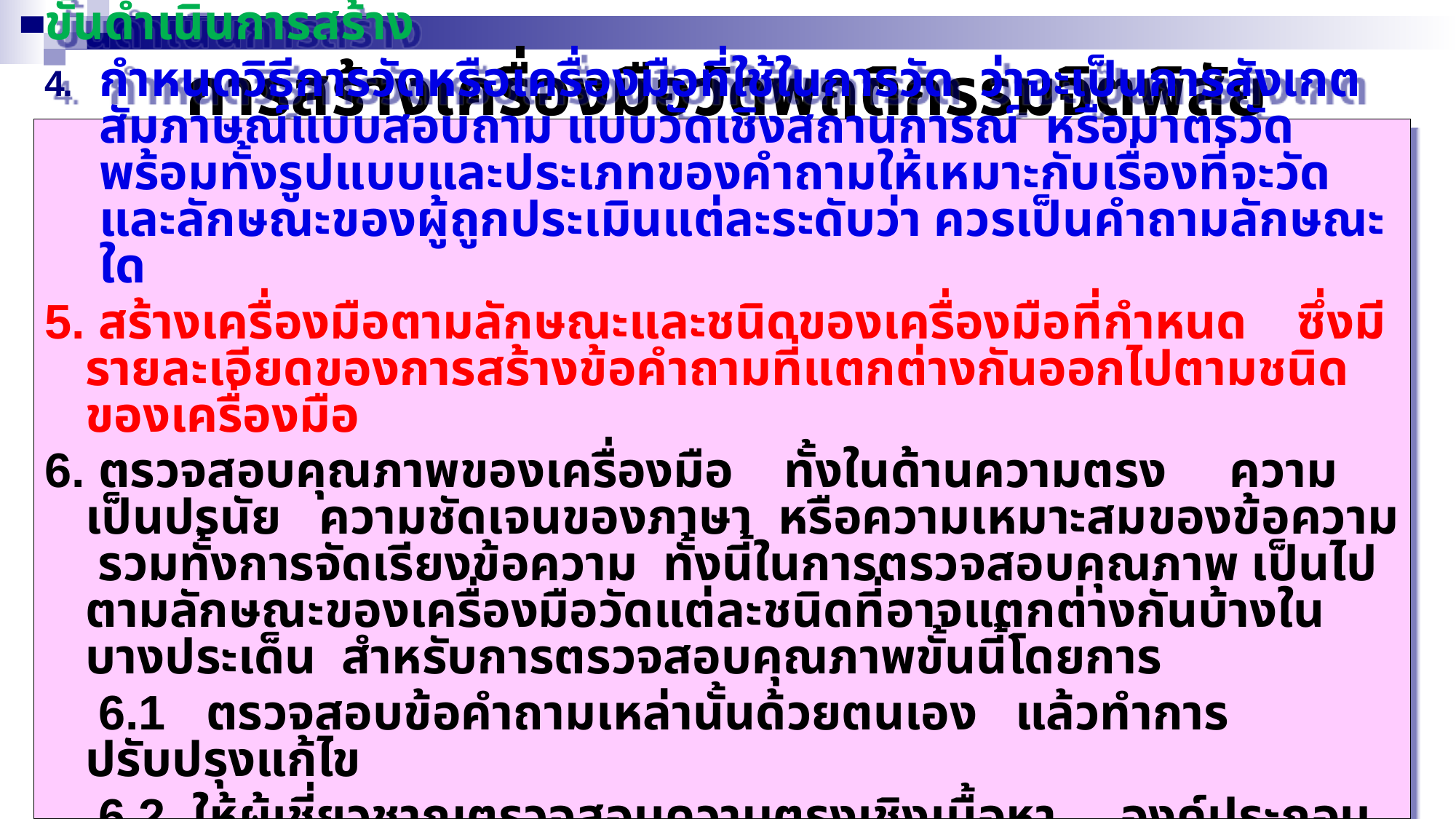

# การสร้างเครื่องมือวัดพฤติกรรมจิตพิสัย
ขั้นดำเนินการสร้าง
กำหนดวิธีการวัดหรือเครื่องมือที่ใช้ในการวัด  ว่าจะเป็นการสังเกต  สัมภาษณ์แบบสอบถาม แบบวัดเชิงสถานการณ์  หรือมาตรวัด  พร้อมทั้งรูปแบบและประเภทของคำถามให้เหมาะกับเรื่องที่จะวัดและลักษณะของผู้ถูกประเมินแต่ละระดับว่า ควรเป็นคำถามลักษณะใด
5. สร้างเครื่องมือตามลักษณะและชนิดของเครื่องมือที่กำหนด    ซึ่งมีรายละเอียดของการสร้างข้อคำถามที่แตกต่างกันออกไปตามชนิดของเครื่องมือ
6. ตรวจสอบคุณภาพของเครื่องมือ    ทั้งในด้านความตรง     ความเป็นปรนัย   ความชัดเจนของภาษา  หรือความเหมาะสมของข้อความ  รวมทั้งการจัดเรียงข้อความ  ทั้งนี้ในการตรวจสอบคุณภาพ เป็นไปตามลักษณะของเครื่องมือวัดแต่ละชนิดที่อาจแตกต่างกันบ้างในบางประเด็น  สำหรับการตรวจสอบคุณภาพขั้นนี้โดยการ
    6.1   ตรวจสอบข้อคำถามเหล่านั้นด้วยตนเอง   แล้วทำการปรับปรุงแก้ไข
    6.2  ให้ผู้เชี่ยวชาญตรวจสอบความตรงเชิงเนื้อหา     องค์ประกอบของเครื่องมือวัดที่ดี  ความชัดเจนและความถูกต้องของภาษาที่ใช้ นำข้อมูลที่ได้จากผู้เชี่ยวชาญมาปรับปรุงตามความเหมาะสม